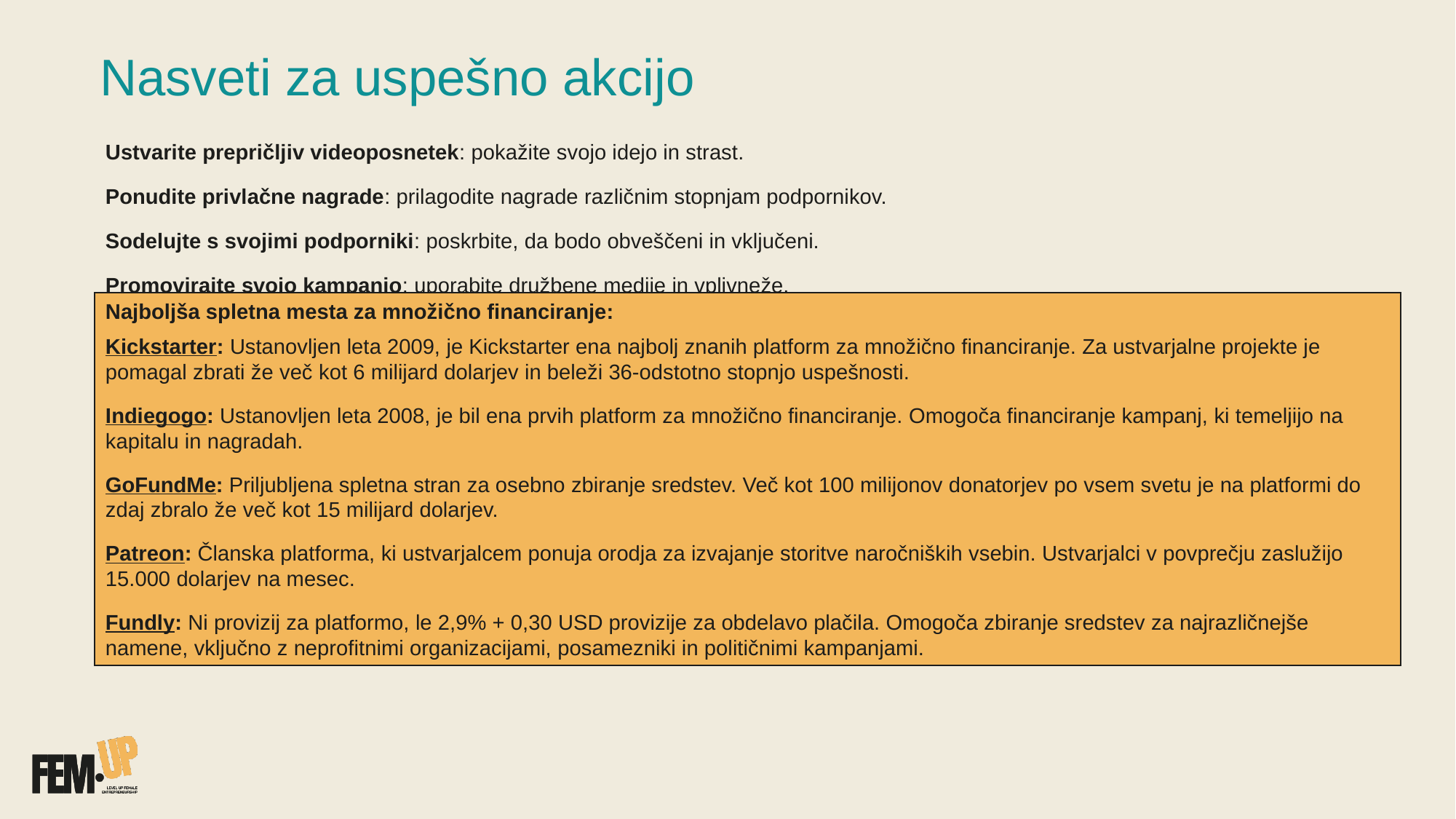

# Nasveti za uspešno akcijo
Ustvarite prepričljiv videoposnetek: pokažite svojo idejo in strast.
Ponudite privlačne nagrade: prilagodite nagrade različnim stopnjam podpornikov.
Sodelujte s svojimi podporniki: poskrbite, da bodo obveščeni in vključeni.
Promovirajte svojo kampanjo: uporabite družbene medije in vplivneže.
Imejte trden načrt: poskrbite, da boste lahko izpolnili svoje obljube.
Najboljša spletna mesta za množično financiranje:
Kickstarter: Ustanovljen leta 2009, je Kickstarter ena najbolj znanih platform za množično financiranje. Za ustvarjalne projekte je pomagal zbrati že več kot 6 milijard dolarjev in beleži 36-odstotno stopnjo uspešnosti.
Indiegogo: Ustanovljen leta 2008, je bil ena prvih platform za množično financiranje. Omogoča financiranje kampanj, ki temeljijo na kapitalu in nagradah.
GoFundMe: Priljubljena spletna stran za osebno zbiranje sredstev. Več kot 100 milijonov donatorjev po vsem svetu je na platformi do zdaj zbralo že več kot 15 milijard dolarjev.
Patreon: Članska platforma, ki ustvarjalcem ponuja orodja za izvajanje storitve naročniških vsebin. Ustvarjalci v povprečju zaslužijo 15.000 dolarjev na mesec.
Fundly: Ni provizij za platformo, le 2,9% + 0,30 USD provizije za obdelavo plačila. Omogoča zbiranje sredstev za najrazličnejše namene, vključno z neprofitnimi organizacijami, posamezniki in političnimi kampanjami.